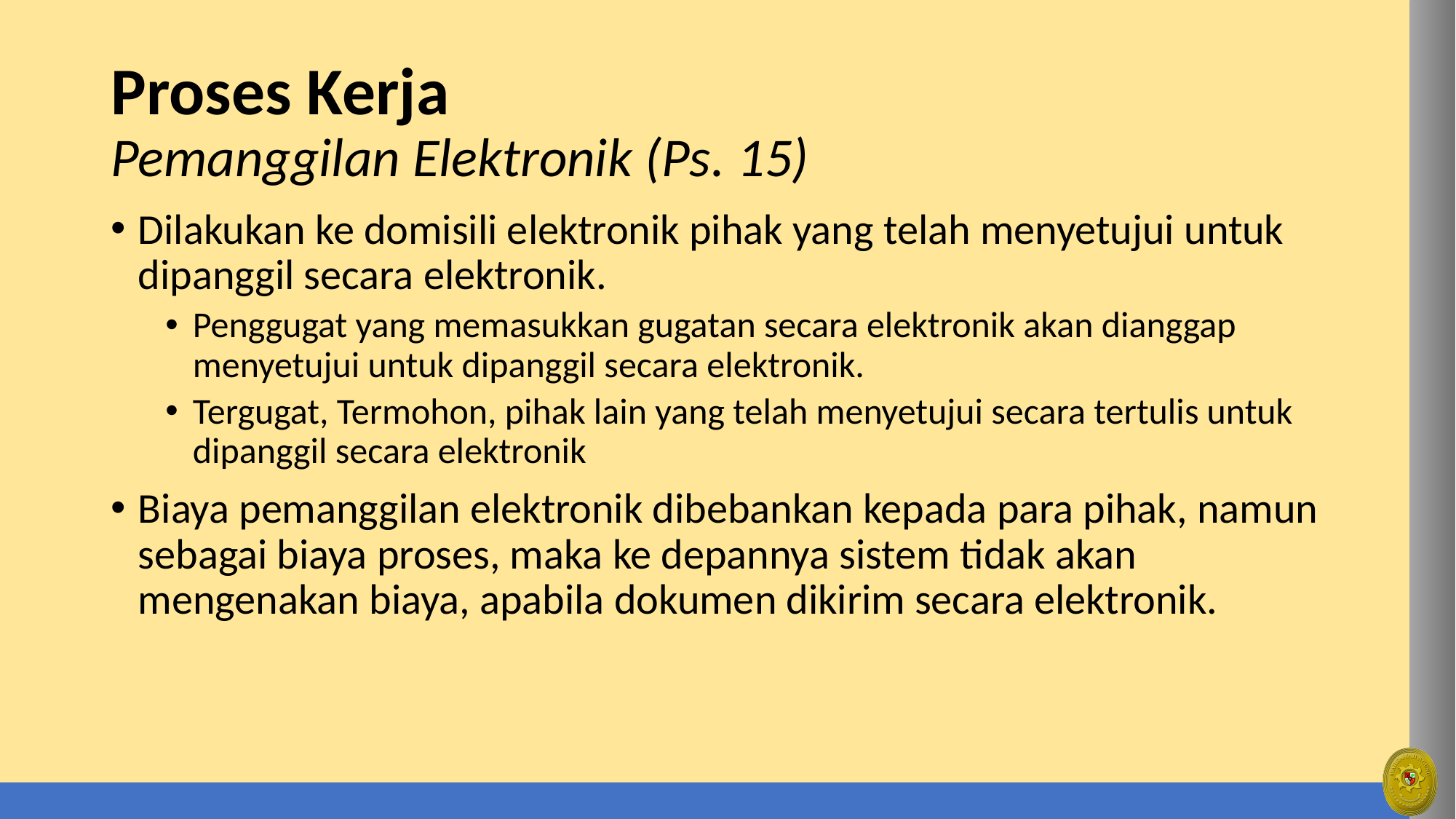

# Proses Kerja Pemanggilan Elektronik (Ps. 15)
Dilakukan ke domisili elektronik pihak yang telah menyetujui untuk dipanggil secara elektronik.
Penggugat yang memasukkan gugatan secara elektronik akan dianggap menyetujui untuk dipanggil secara elektronik.
Tergugat, Termohon, pihak lain yang telah menyetujui secara tertulis untuk dipanggil secara elektronik
Biaya pemanggilan elektronik dibebankan kepada para pihak, namun sebagai biaya proses, maka ke depannya sistem tidak akan mengenakan biaya, apabila dokumen dikirim secara elektronik.